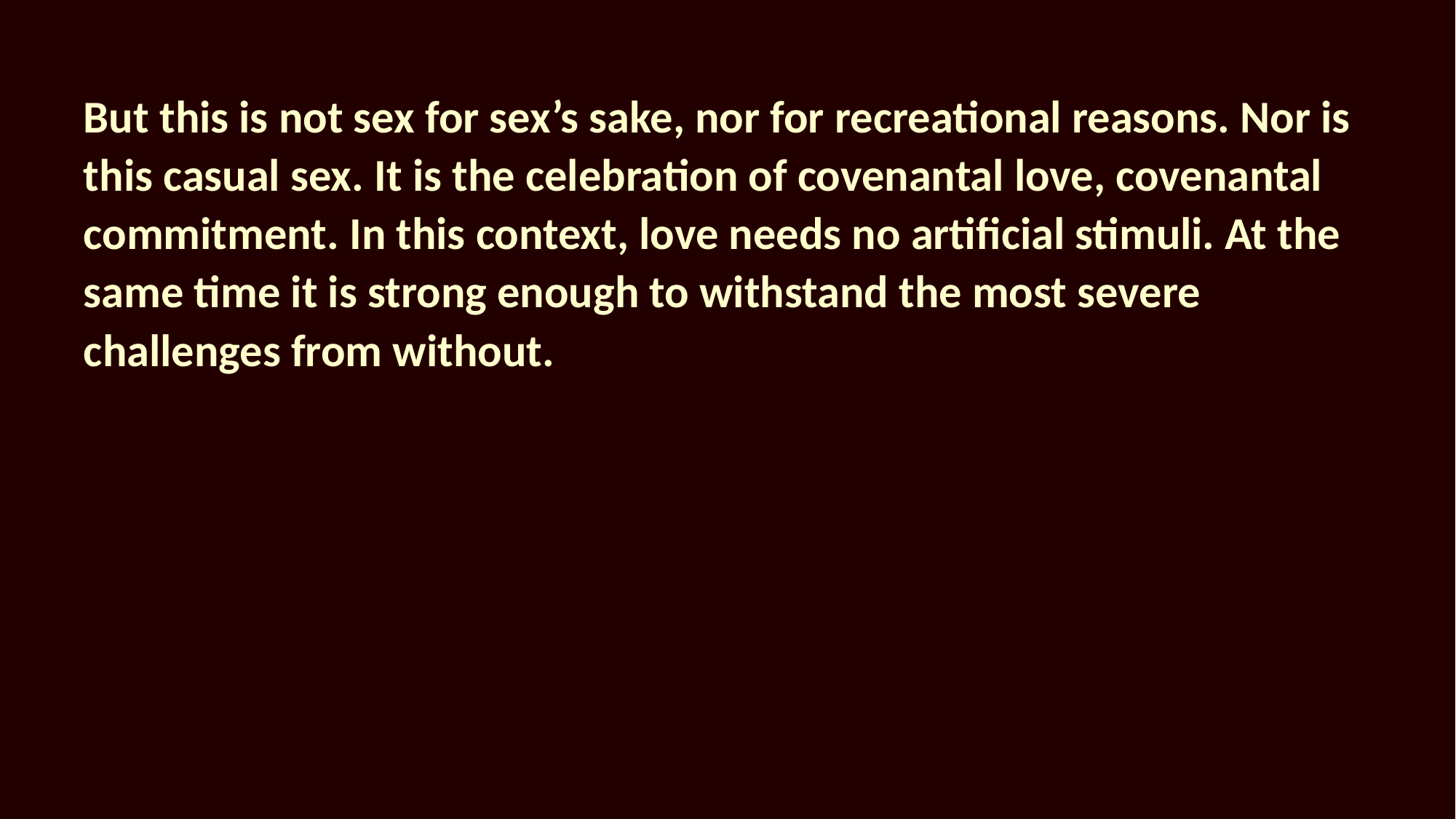

But this is not sex for sex’s sake, nor for recreational reasons. Nor is this casual sex. It is the celebration of covenantal love, covenantal commitment. In this context, love needs no artificial stimuli. At the same time it is strong enough to withstand the most severe challenges from without.